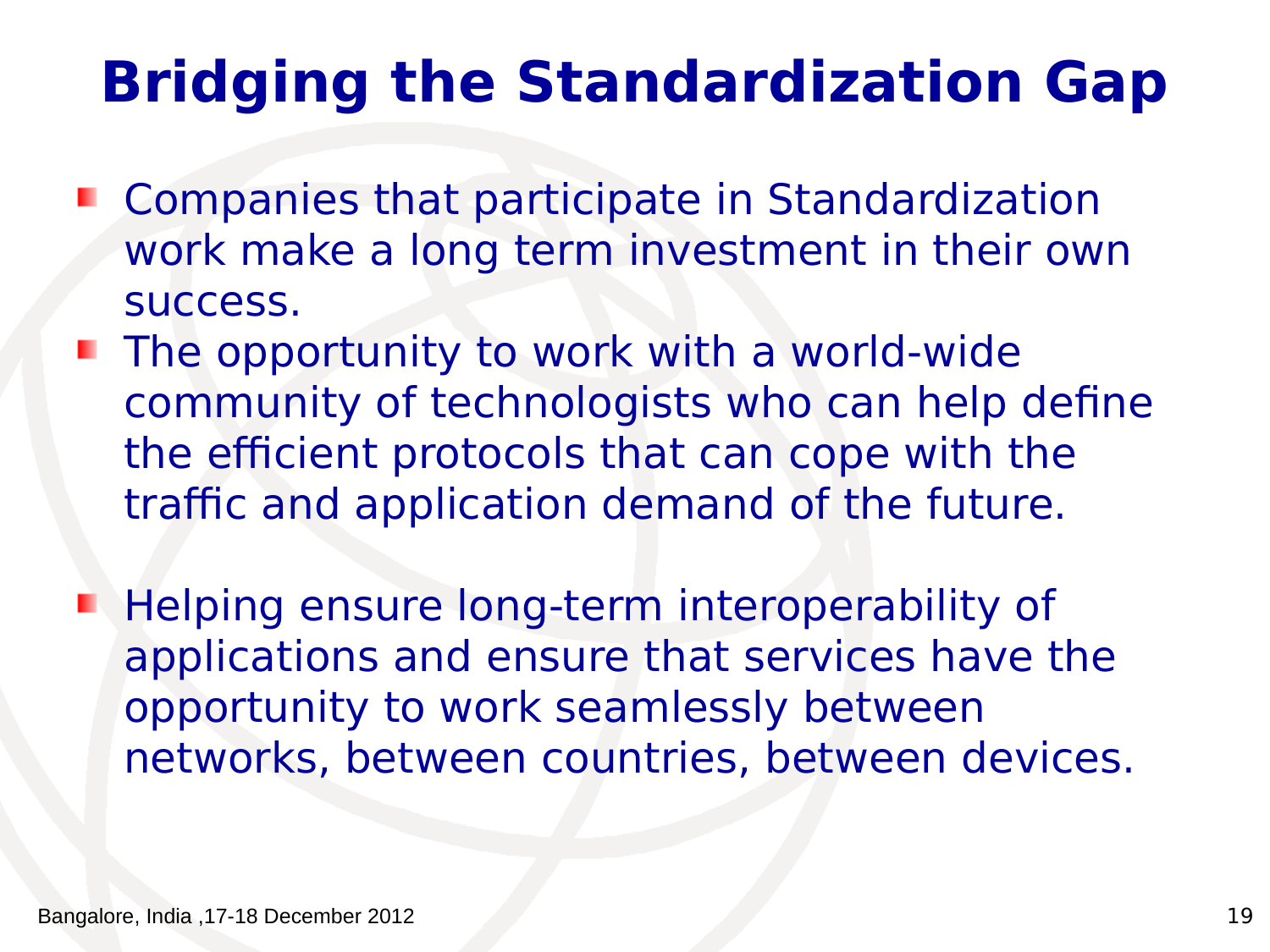

# Bridging the Standardization Gap
Companies that participate in Standardization work make a long term investment in their own success.
The opportunity to work with a world-wide community of technologists who can help define the efficient protocols that can cope with the traffic and application demand of the future.

Helping ensure long-term interoperability of applications and ensure that services have the opportunity to work seamlessly between networks, between countries, between devices.
Bangalore, India ,17-18 December 2012
19